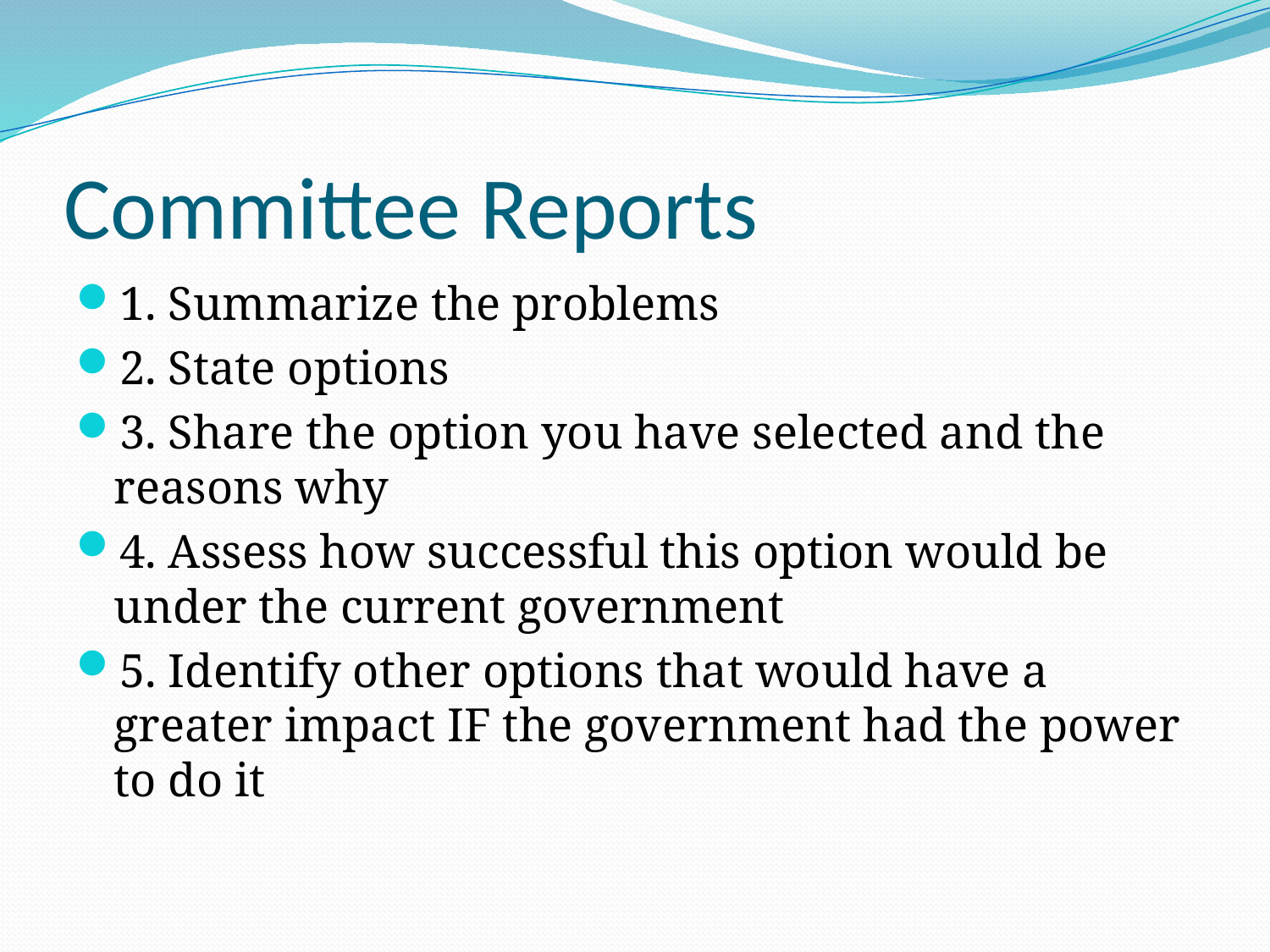

# Committee Reports
1. Summarize the problems
2. State options
3. Share the option you have selected and the reasons why
4. Assess how successful this option would be under the current government
5. Identify other options that would have a greater impact IF the government had the power to do it